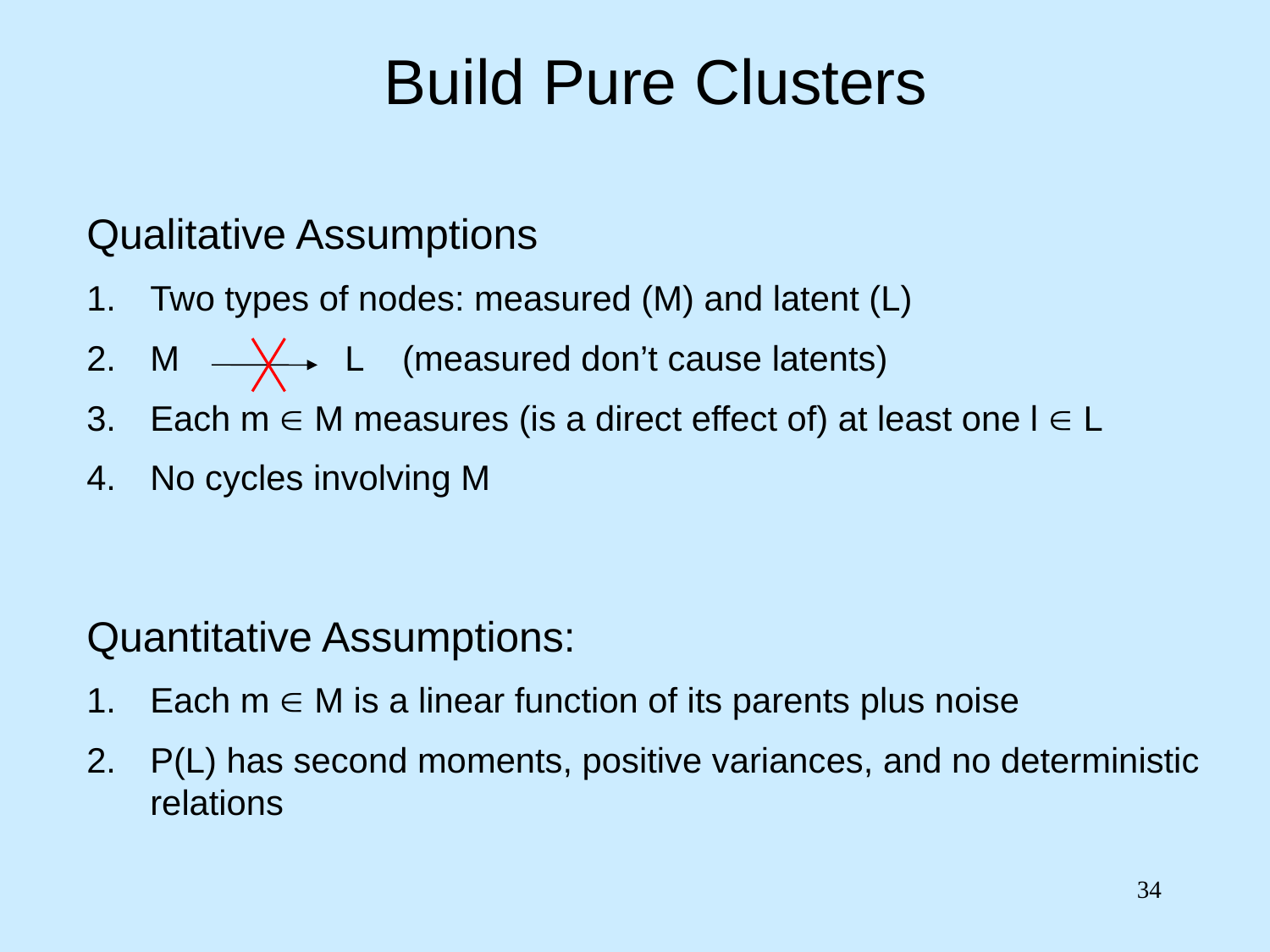

# Build Pure Clusters
Qualitative Assumptions
Two types of nodes: measured (M) and latent (L)
M                 L    (measured don’t cause latents)
Each m ∈ M measures (is a direct effect of) at least one l ∈ L
No cycles involving M

Quantitative Assumptions:
Each m ∈ M is a linear function of its parents plus noise
P(L) has second moments, positive variances, and no deterministic relations
34